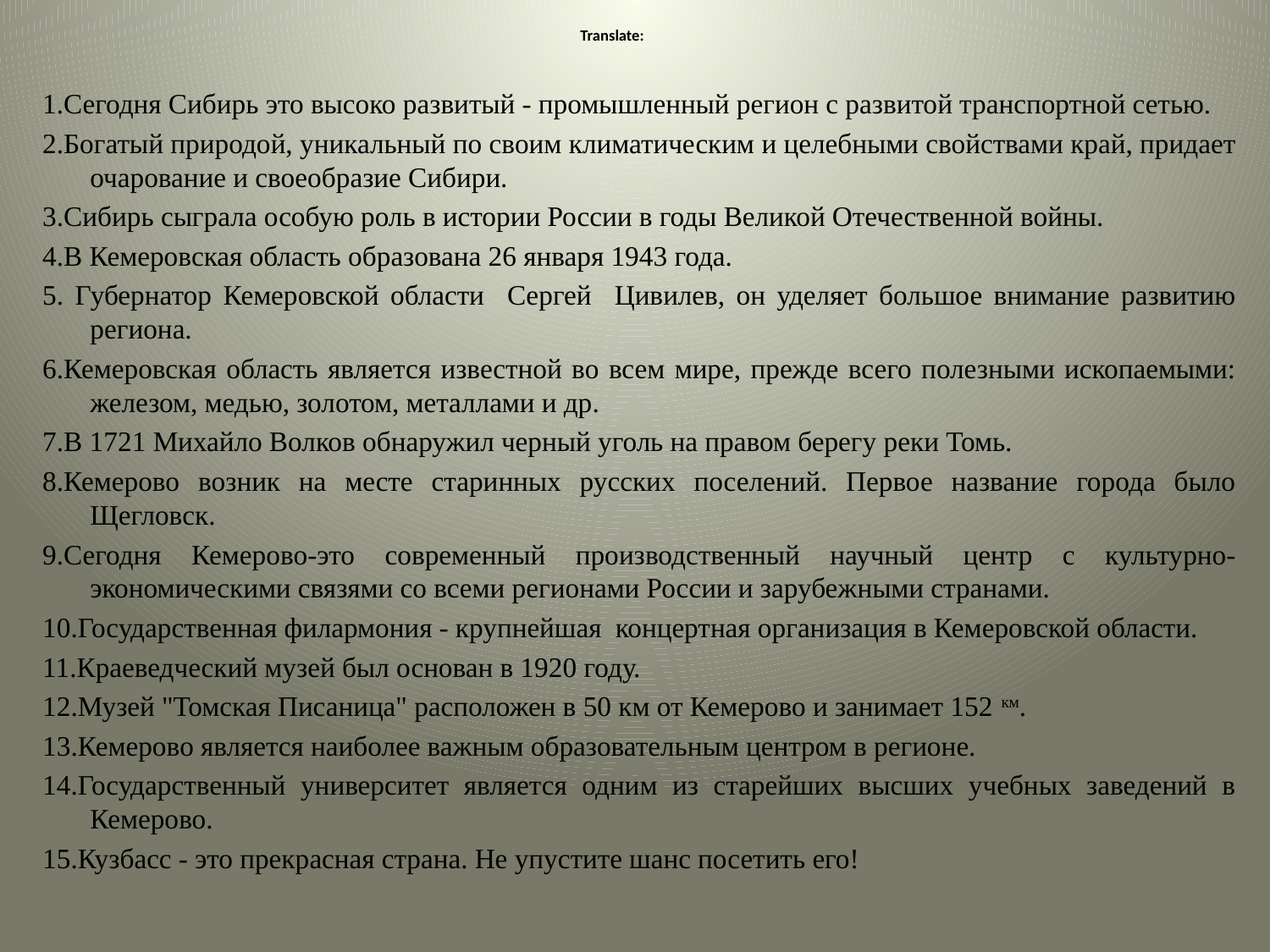

# Translate:
1.Сегодня Сибирь это высоко развитый - промышленный регион с развитой транспортной сетью.
2.Богатый природой, уникальный по своим климатическим и целебными свойствами край, придает очарование и своеобразие Сибири.
3.Сибирь сыграла особую роль в истории России в годы Великой Отечественной войны.
4.В Кемеровская область образована 26 января 1943 года.
5. Губернатор Кемеровской области  Сергей  Цивилев, он уделяет большое внимание развитию региона.
6.Кемеровская область является известной во всем мире, прежде всего полезными ископаемыми: железом, медью, золотом, металлами и др.
7.В 1721 Михайло Волков обнаружил черный уголь на правом берегу реки Томь.
8.Кемерово возник на месте старинных русских поселений. Первое название города было Щегловск.
9.Сегодня Кемерово-это современный производственный научный центр с культурно-экономическими связями со всеми регионами России и зарубежными странами.
10.Государственная филармония - крупнейшая  концертная организация в Кемеровской области.
11.Краеведческий музей был основан в 1920 году.
12.Музей "Томская Писаница" расположен в 50 км от Кемерово и занимает 152 км.
13.Кемерово является наиболее важным образовательным центром в регионе.
14.Государственный университет является одним из старейших высших учебных заведений в Кемерово.
15.Кузбасс - это прекрасная страна. Не упустите шанс посетить его!